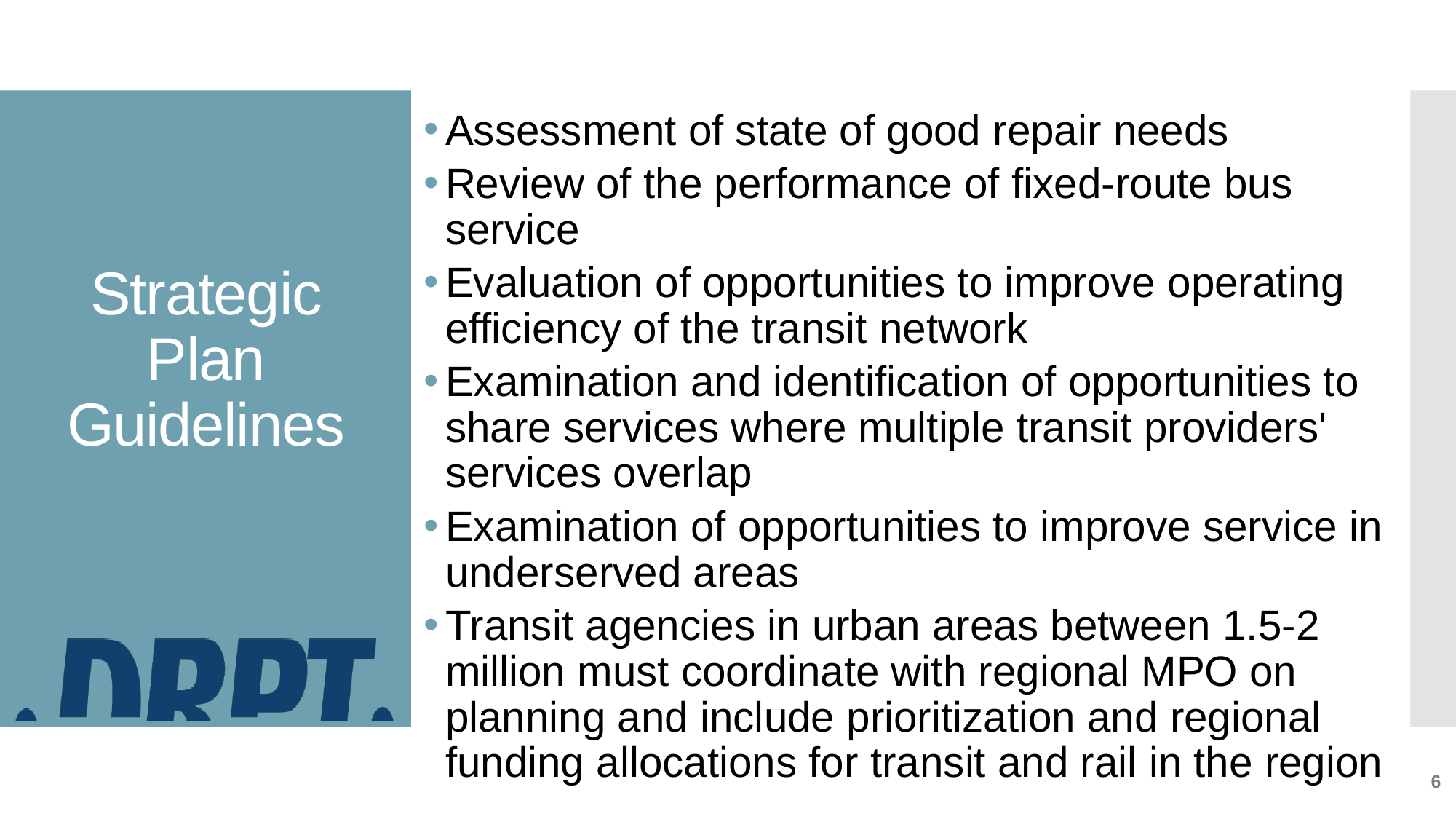

Assessment of state of good repair needs
Review of the performance of fixed-route bus service
Evaluation of opportunities to improve operating efficiency of the transit network
Examination and identification of opportunities to share services where multiple transit providers' services overlap
Examination of opportunities to improve service in underserved areas
Transit agencies in urban areas between 1.5-2 million must coordinate with regional MPO on planning and include prioritization and regional funding allocations for transit and rail in the region

# Strategic Plan Guidelines
6